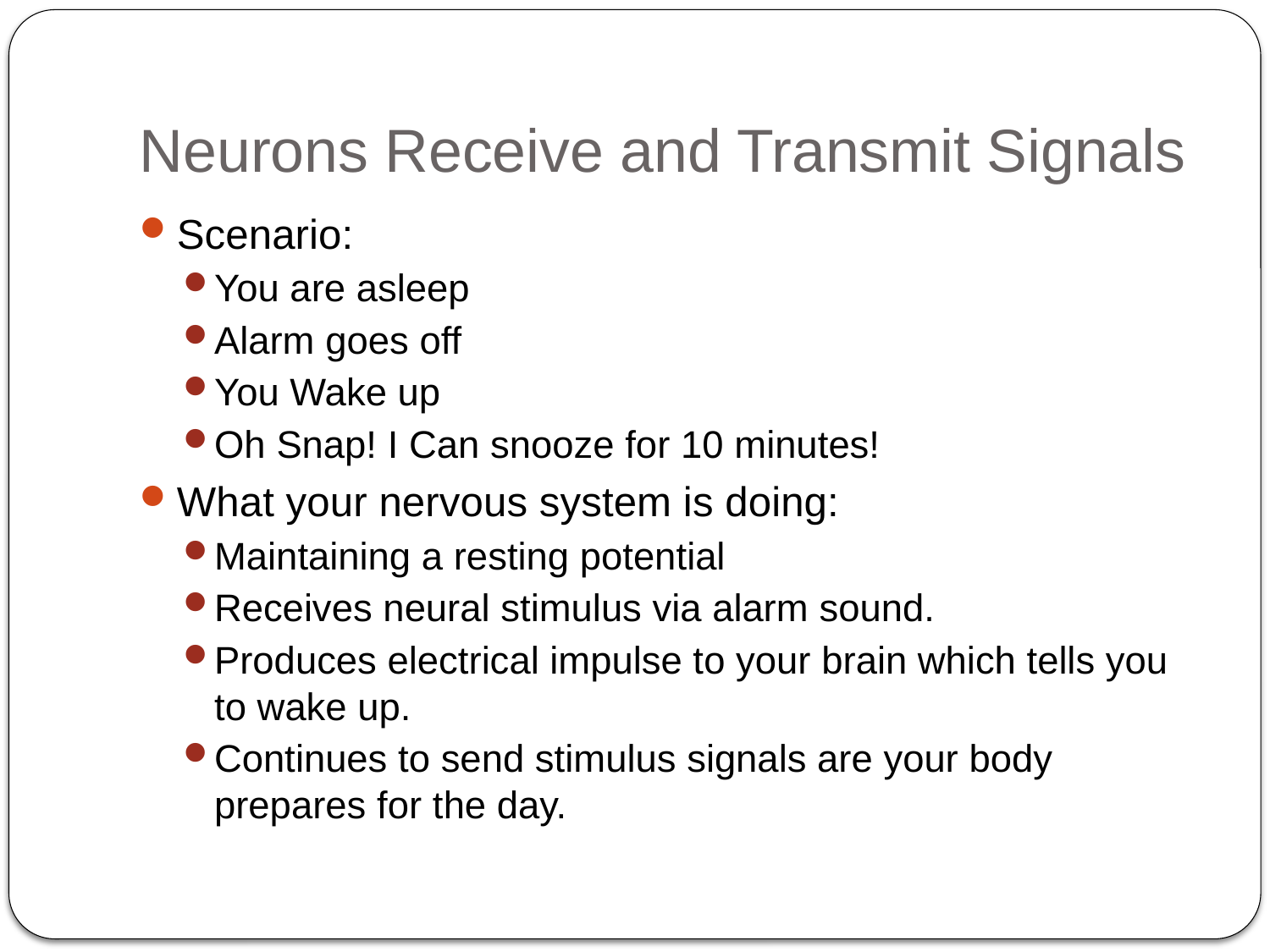

# Neurons Receive and Transmit Signals
Scenario:
You are asleep
Alarm goes off
You Wake up
Oh Snap! I Can snooze for 10 minutes!
What your nervous system is doing:
Maintaining a resting potential
Receives neural stimulus via alarm sound.
Produces electrical impulse to your brain which tells you to wake up.
Continues to send stimulus signals are your body prepares for the day.